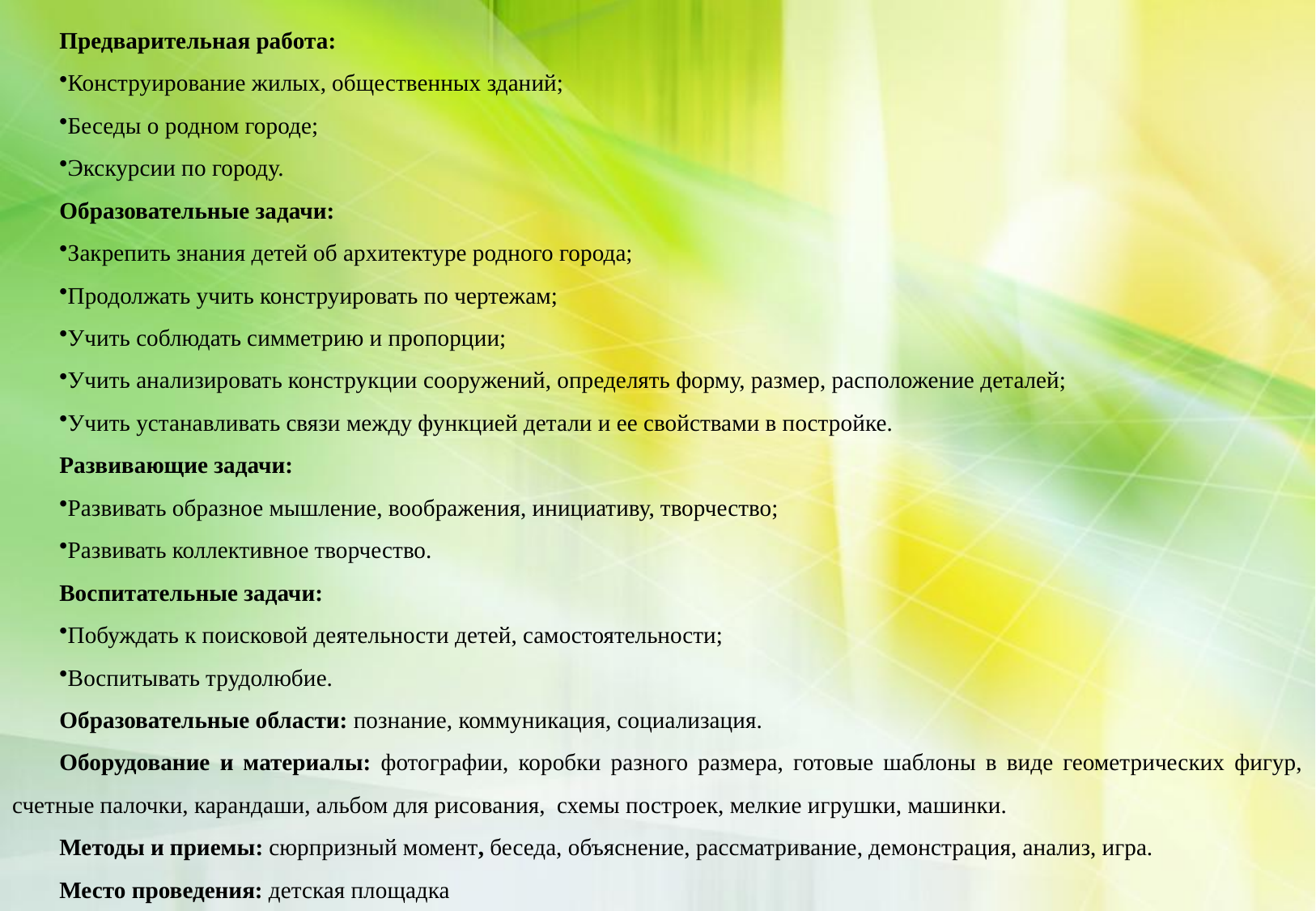

Предварительная работа:
Конструирование жилых, общественных зданий;
Беседы о родном городе;
Экскурсии по городу.
Образовательные задачи:
Закрепить знания детей об архитектуре родного города;
Продолжать учить конструировать по чертежам;
Учить соблюдать симметрию и пропорции;
Учить анализировать конструкции сооружений, определять форму, размер, расположение деталей;
Учить устанавливать связи между функцией детали и ее свойствами в постройке.
Развивающие задачи:
Развивать образное мышление, воображения, инициативу, творчество;
Развивать коллективное творчество.
Воспитательные задачи:
Побуждать к поисковой деятельности детей, самостоятельности;
Воспитывать трудолюбие.
Образовательные области: познание, коммуникация, социализация.
Оборудование и материалы: фотографии, коробки разного размера, готовые шаблоны в виде геометрических фигур, счетные палочки, карандаши, альбом для рисования,  схемы построек, мелкие игрушки, машинки.
Методы и приемы: сюрпризный момент, беседа, объяснение, рассматривание, демонстрация, анализ, игра.
Место проведения: детская площадка